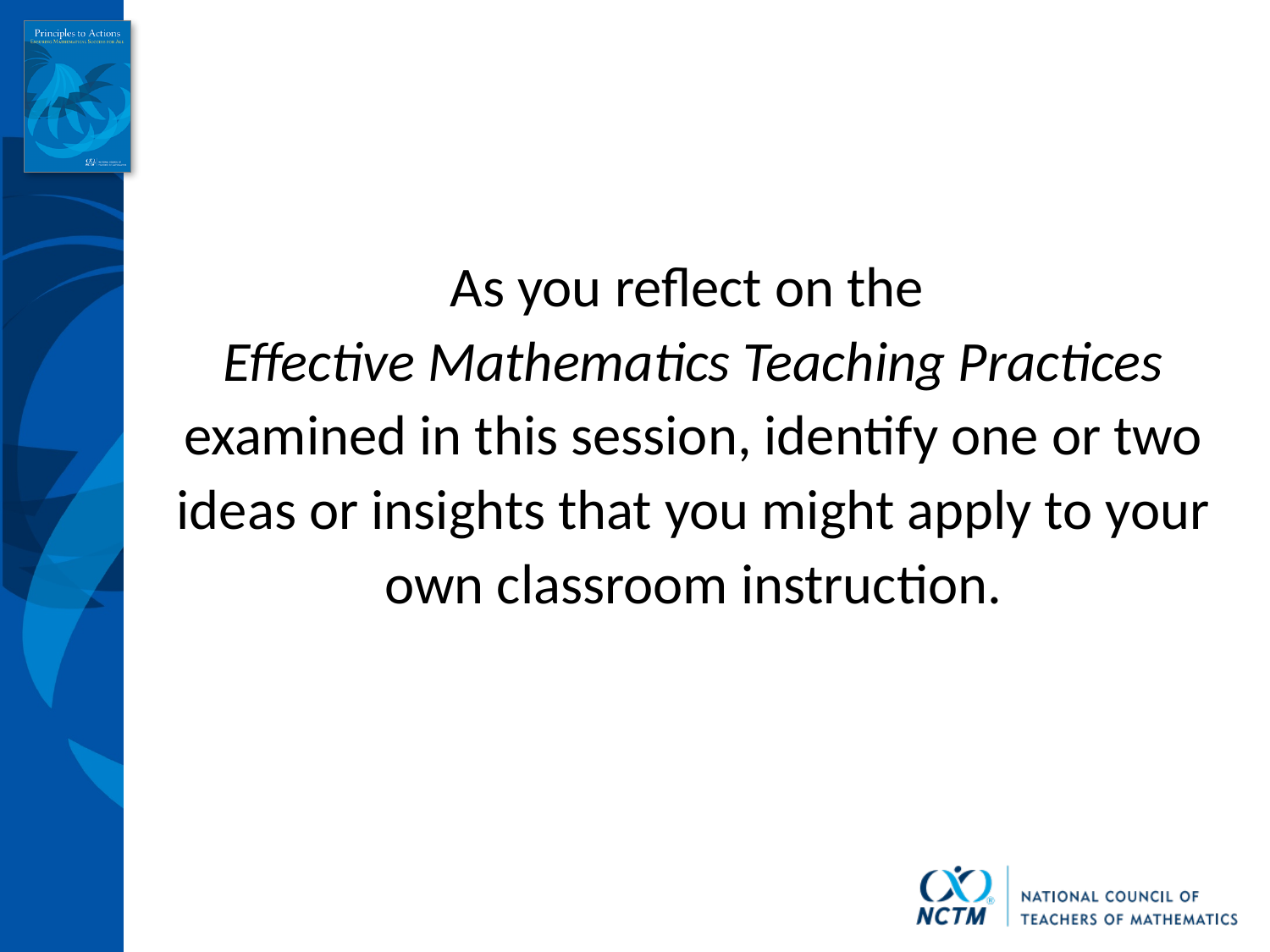

As you reflect on the
Effective Mathematics Teaching Practices examined in this session, identify one or two ideas or insights that you might apply to your own classroom instruction.